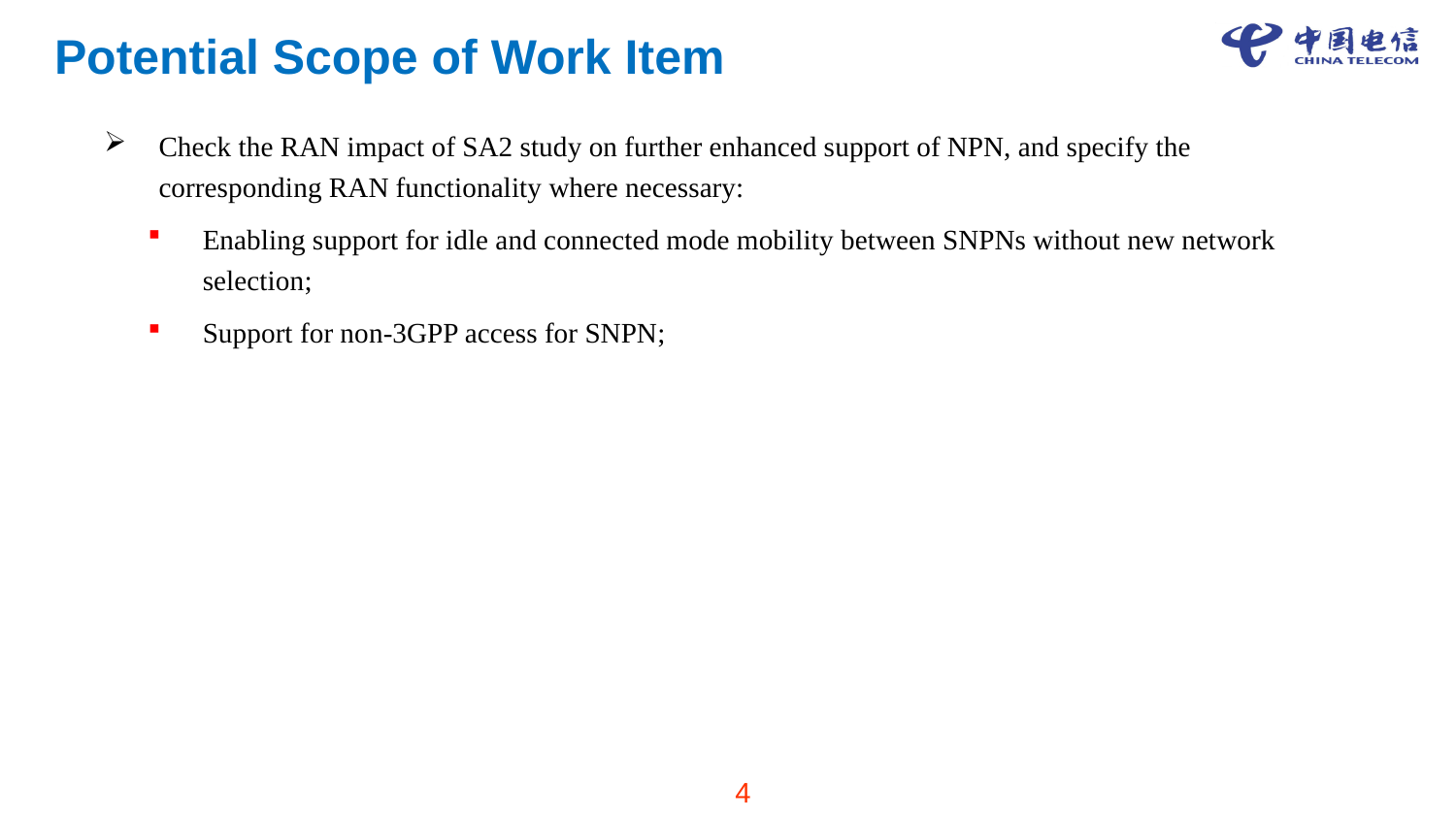

# Potential Scope of Work Item
Check the RAN impact of SA2 study on further enhanced support of NPN, and specify the corresponding RAN functionality where necessary:
Enabling support for idle and connected mode mobility between SNPNs without new network selection;
Support for non-3GPP access for SNPN;
4